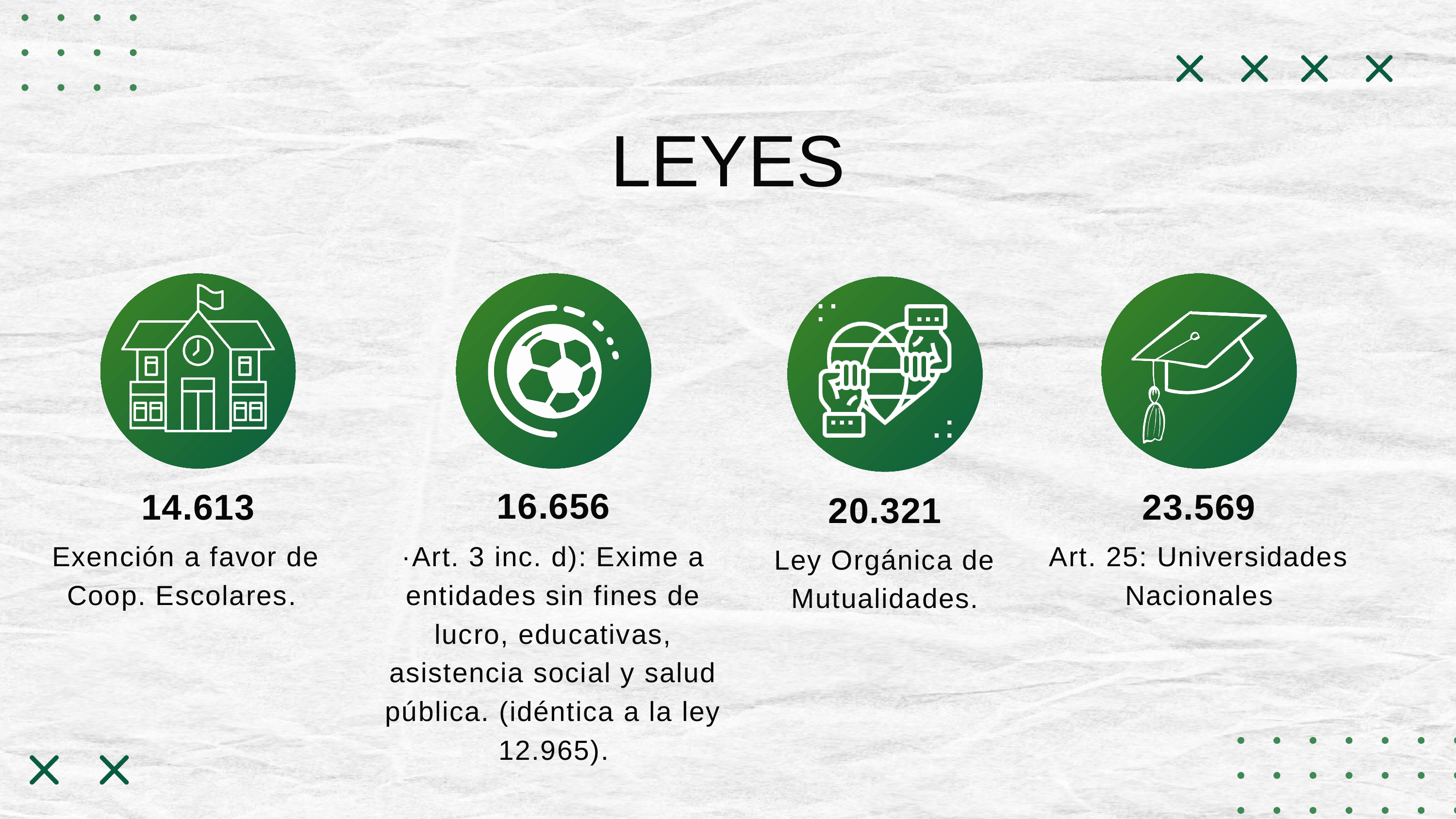

LEYES

16.656
14.613
23.569
20.321
Exención a favor de Coop. Escolares.

·Art. 3 inc. d): Exime a entidades sin fines de lucro, educativas, asistencia social y salud pública. (idéntica a la ley 12.965).

Art. 25: Universidades Nacionales

Ley Orgánica de Mutualidades.